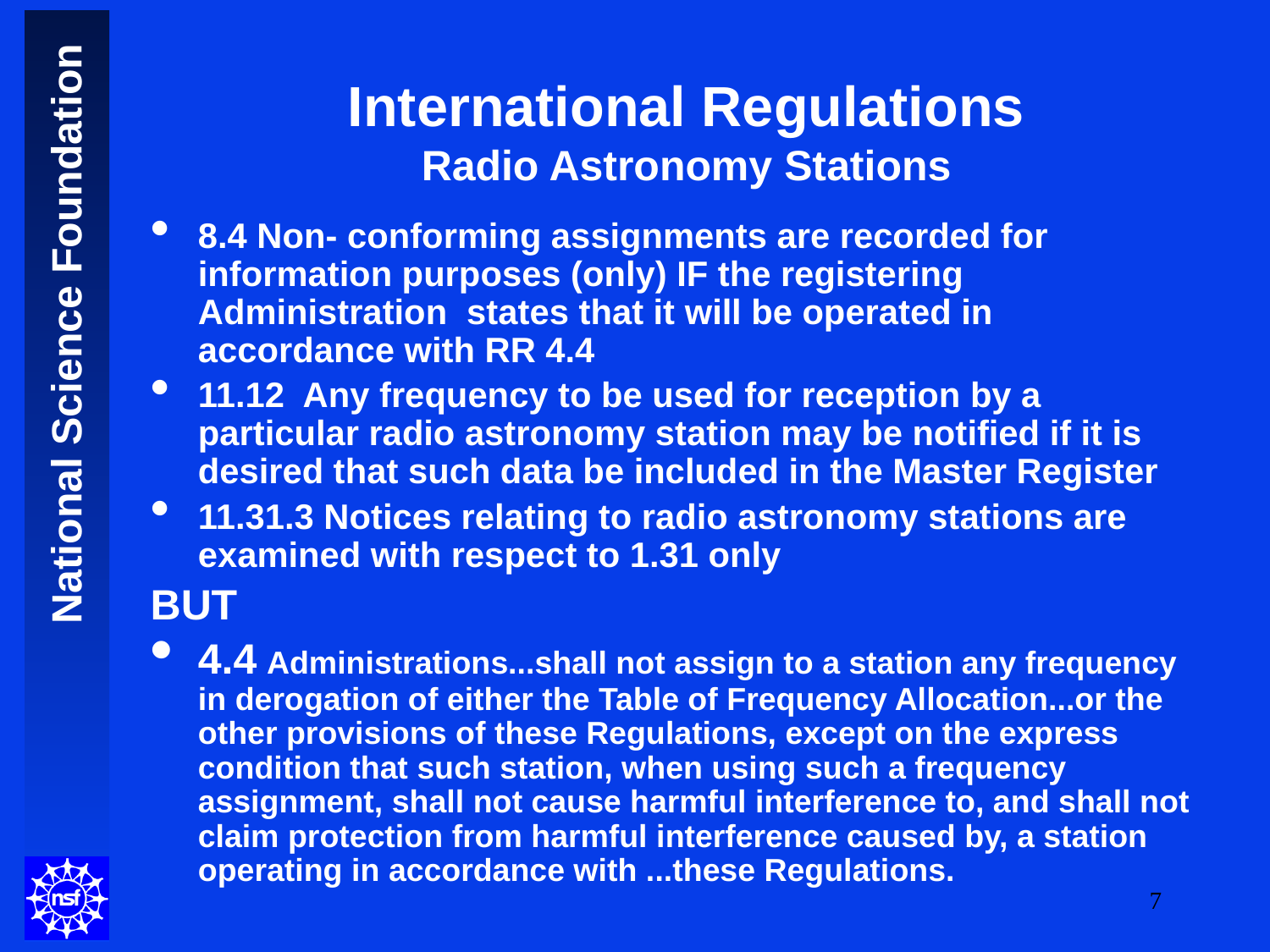

# International Regulations Radio Astronomy Stations
8.4 Non- conforming assignments are recorded for information purposes (only) IF the registering Administration  states that it will be operated in accordance with RR 4.4
11.12  Any frequency to be used for reception by a particular radio astronomy station may be notified if it is desired that such data be included in the Master Register
11.31.3 Notices relating to radio astronomy stations are examined with respect to 1.31 only
BUT
4.4 Administrations...shall not assign to a station any frequency in derogation of either the Table of Frequency Allocation...or the other provisions of these Regulations, except on the express condition that such station, when using such a frequency assignment, shall not cause harmful interference to, and shall not claim protection from harmful interference caused by, a station operating in accordance with ...these Regulations.
7